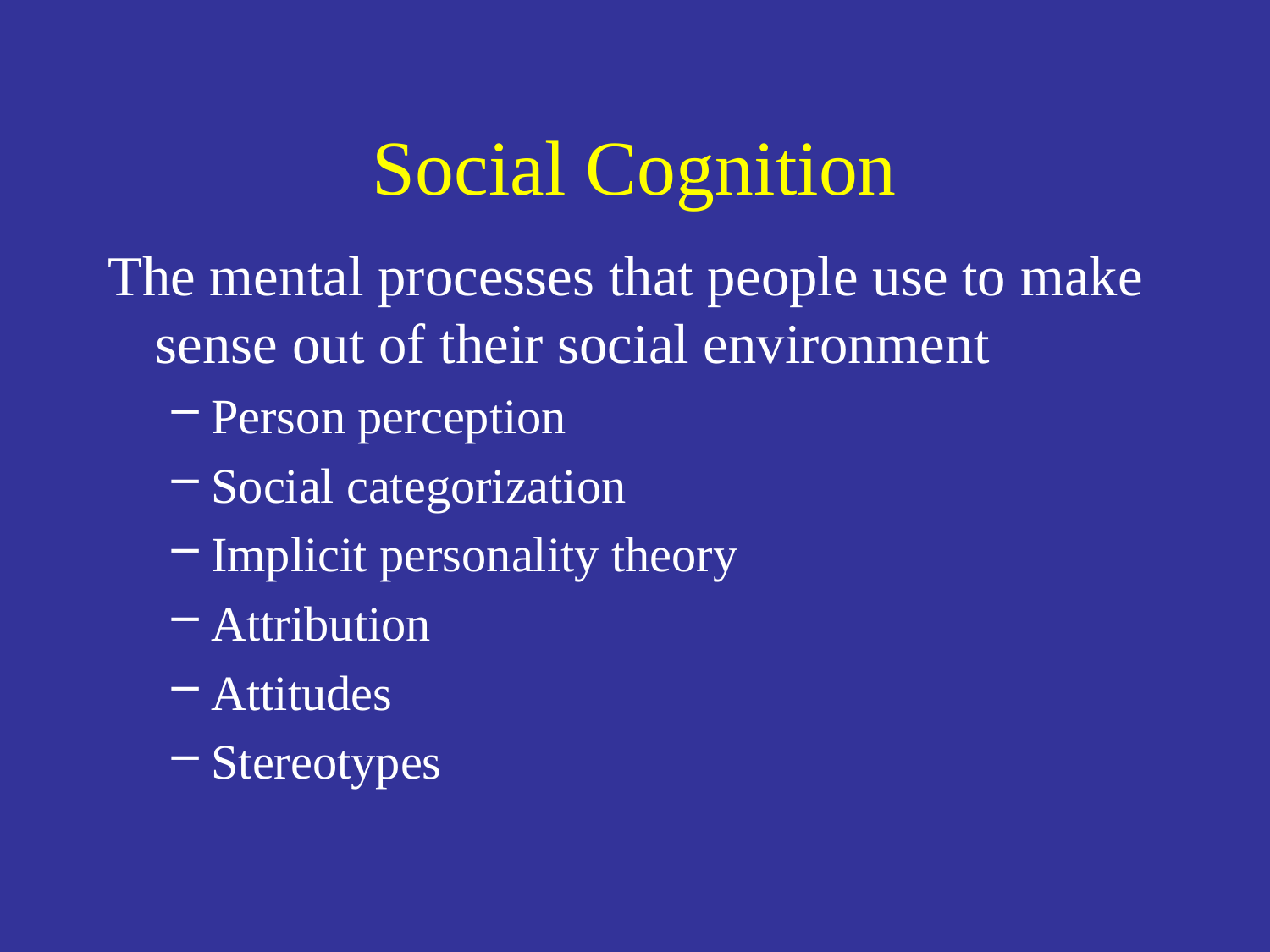

# Social Cognition
The mental processes that people use to make sense out of their social environment
Person perception
Social categorization
Implicit personality theory
Attribution
Attitudes
Stereotypes